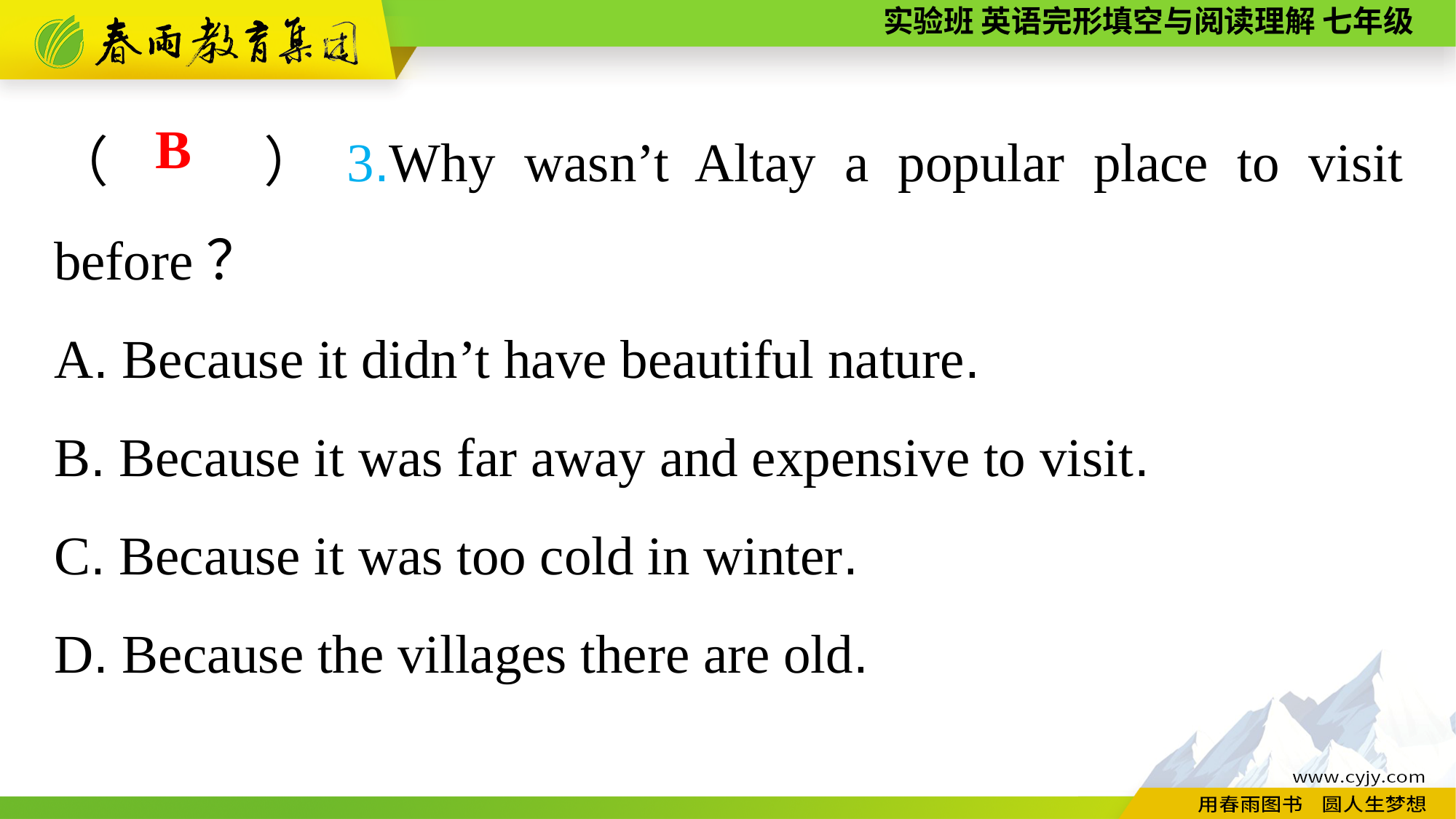

（　　）3.Why wasn’t Altay a popular place to visit before？
A. Because it didn’t have beautiful nature.
B. Because it was far away and expensive to visit.
C. Because it was too cold in winter.
D. Because the villages there are old.
B